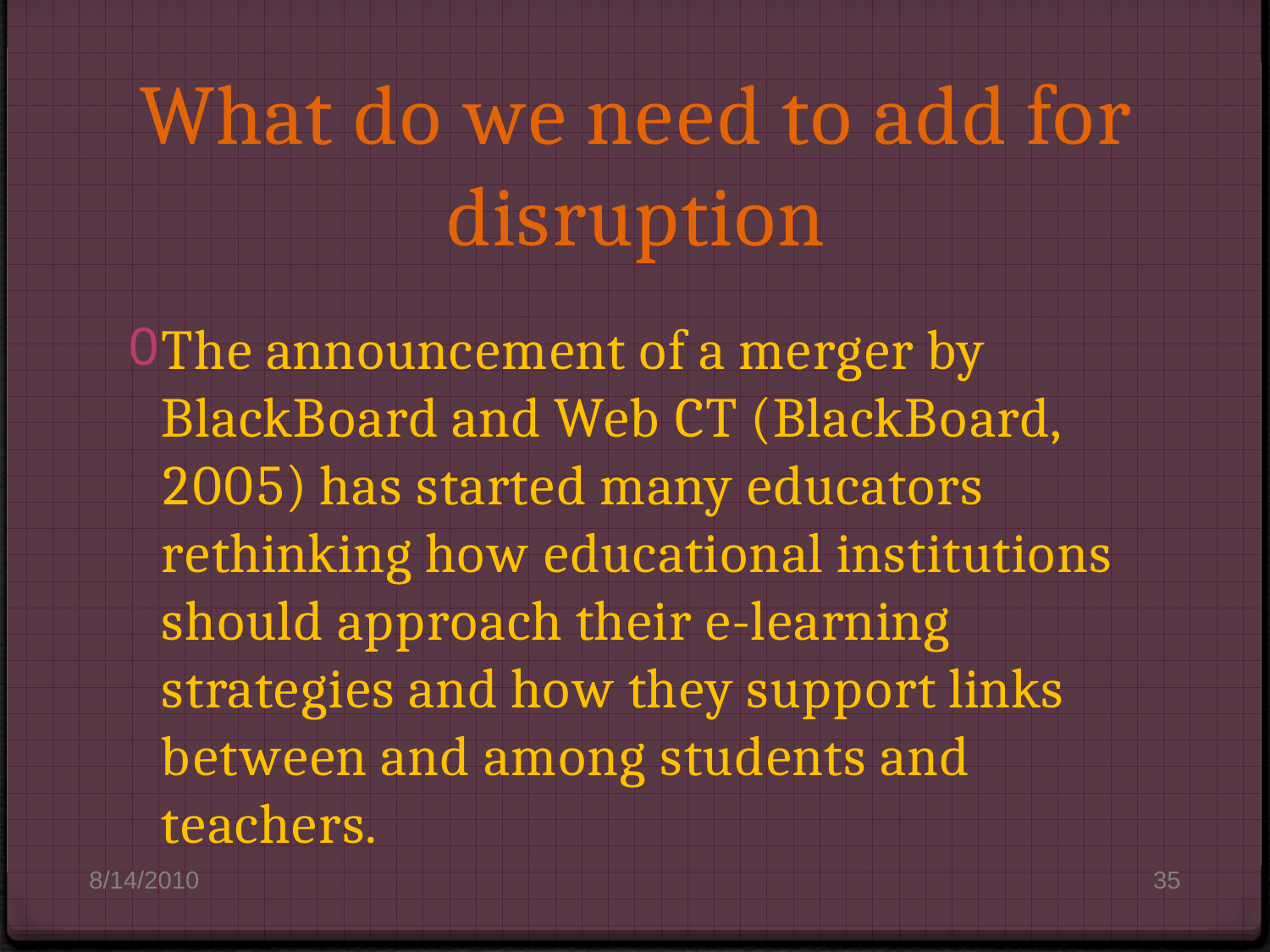

# What do we need to add for disruption
The announcement of a merger by BlackBoard and Web CT (BlackBoard, 2005) has started many educators rethinking how educational institutions should approach their e-learning strategies and how they support links between and among students and teachers.
8/14/2010
35